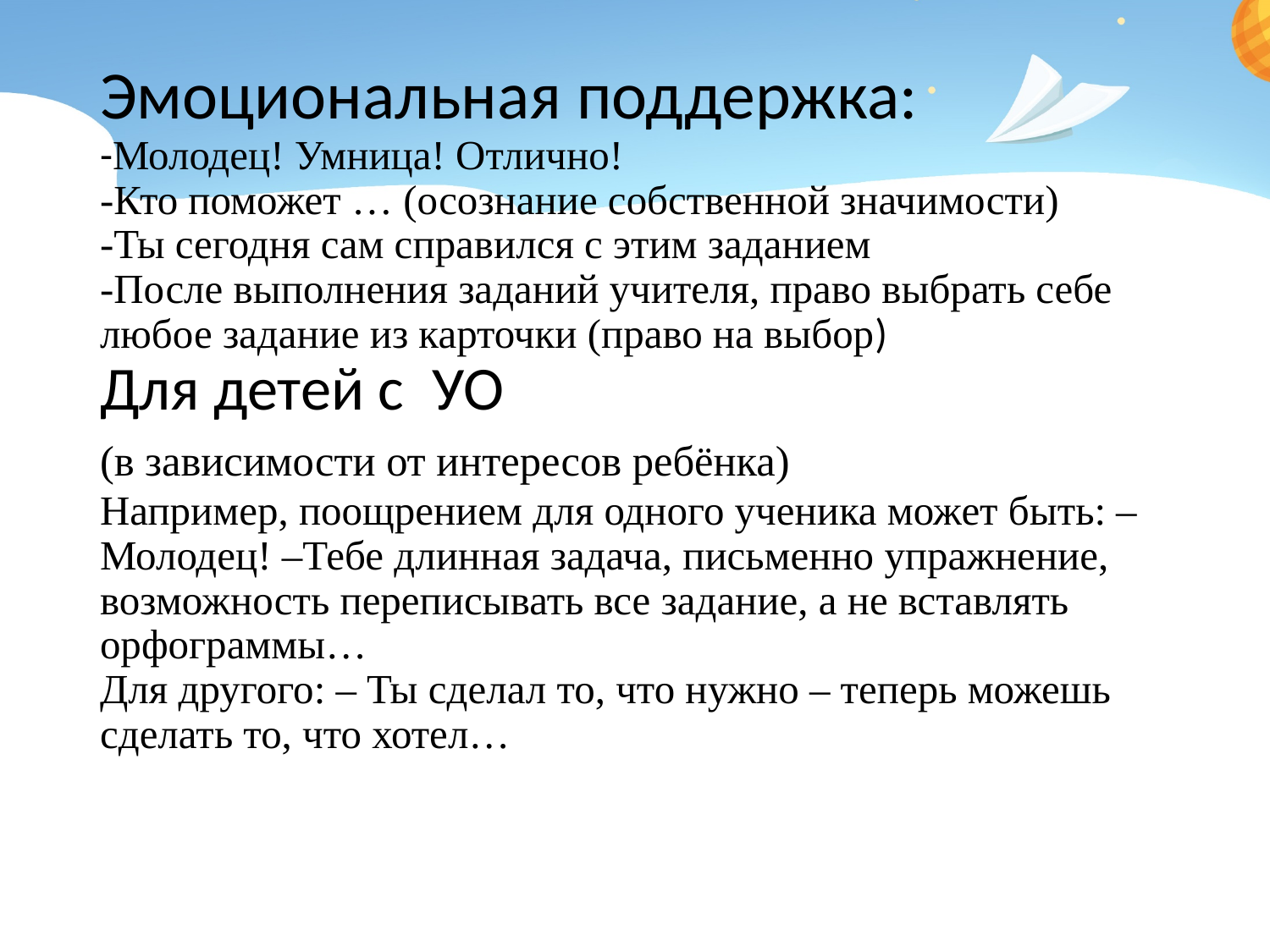

# Эмоциональная поддержка: -Молодец! Умница! Отлично! -Кто поможет … (осознание собственной значимости) -Ты сегодня сам справился с этим заданием -После выполнения заданий учителя, право выбрать себе любое задание из карточки (право на выбор) Для детей с  УО (в зависимости от интересов ребёнка) Например, поощрением для одного ученика может быть: – Молодец! –Тебе длинная задача, письменно упражнение, возможность переписывать все задание, а не вставлять орфограммы… Для другого: – Ты сделал то, что нужно – теперь можешь сделать то, что хотел…